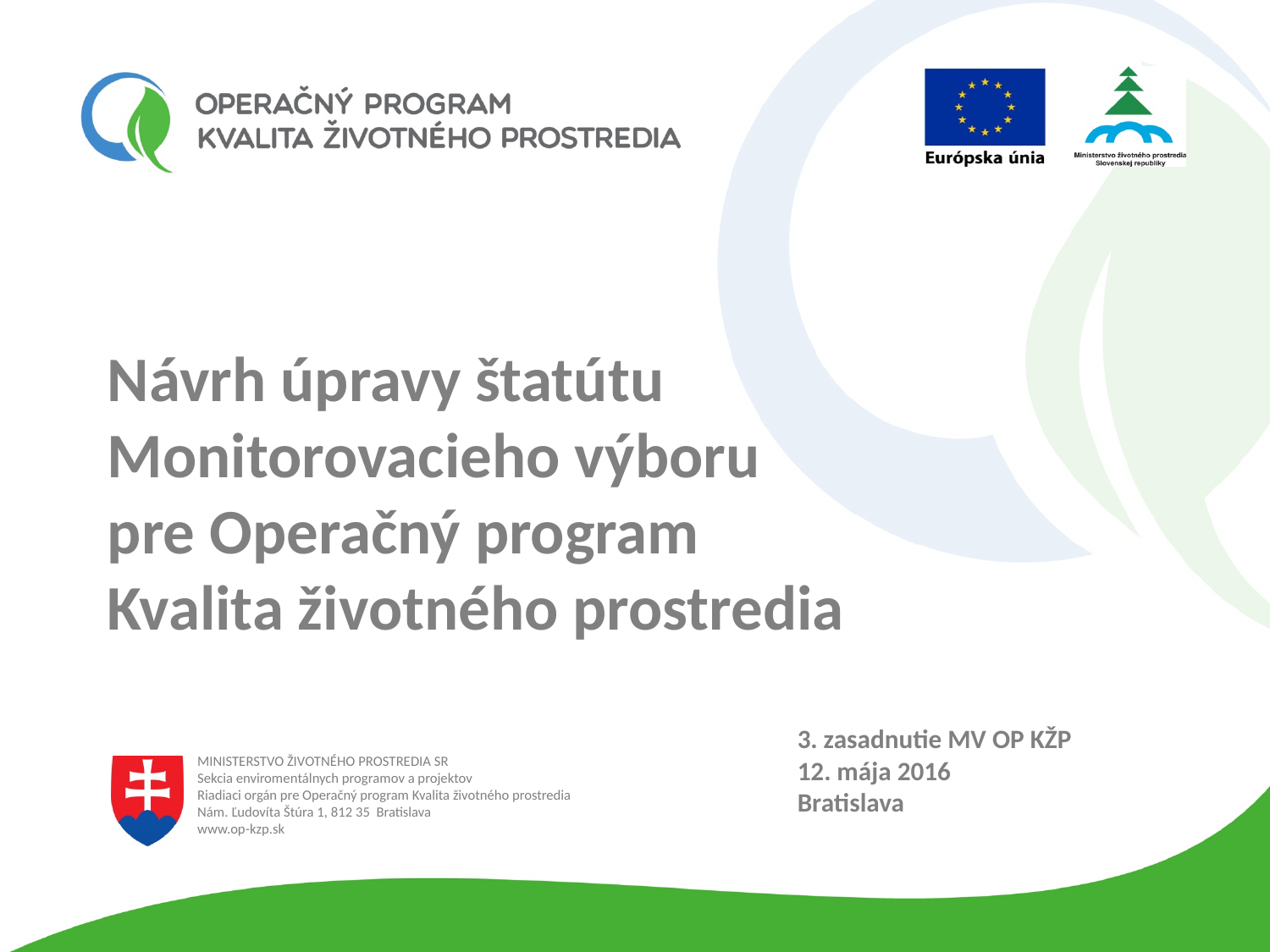

# Návrh úpravy štatútu Monitorovacieho výboru pre Operačný program Kvalita životného prostredia

3. zasadnutie MV OP KŽP
12. mája 2016
Bratislava